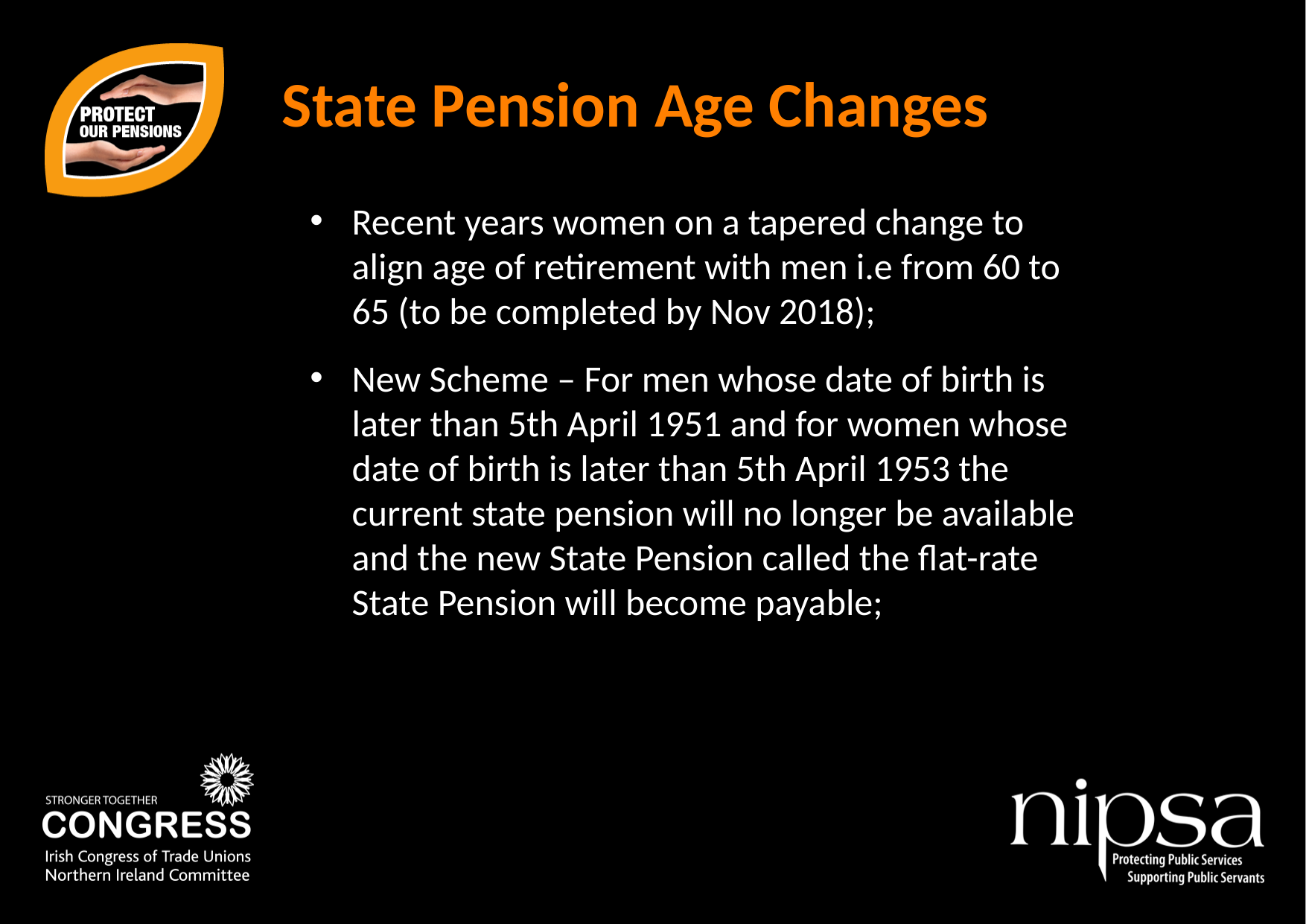

State Pension Age Changes
Recent years women on a tapered change to align age of retirement with men i.e from 60 to 65 (to be completed by Nov 2018);
New Scheme – For men whose date of birth is later than 5th April 1951 and for women whose date of birth is later than 5th April 1953 the current state pension will no longer be available and the new State Pension called the flat-rate State Pension will become payable;